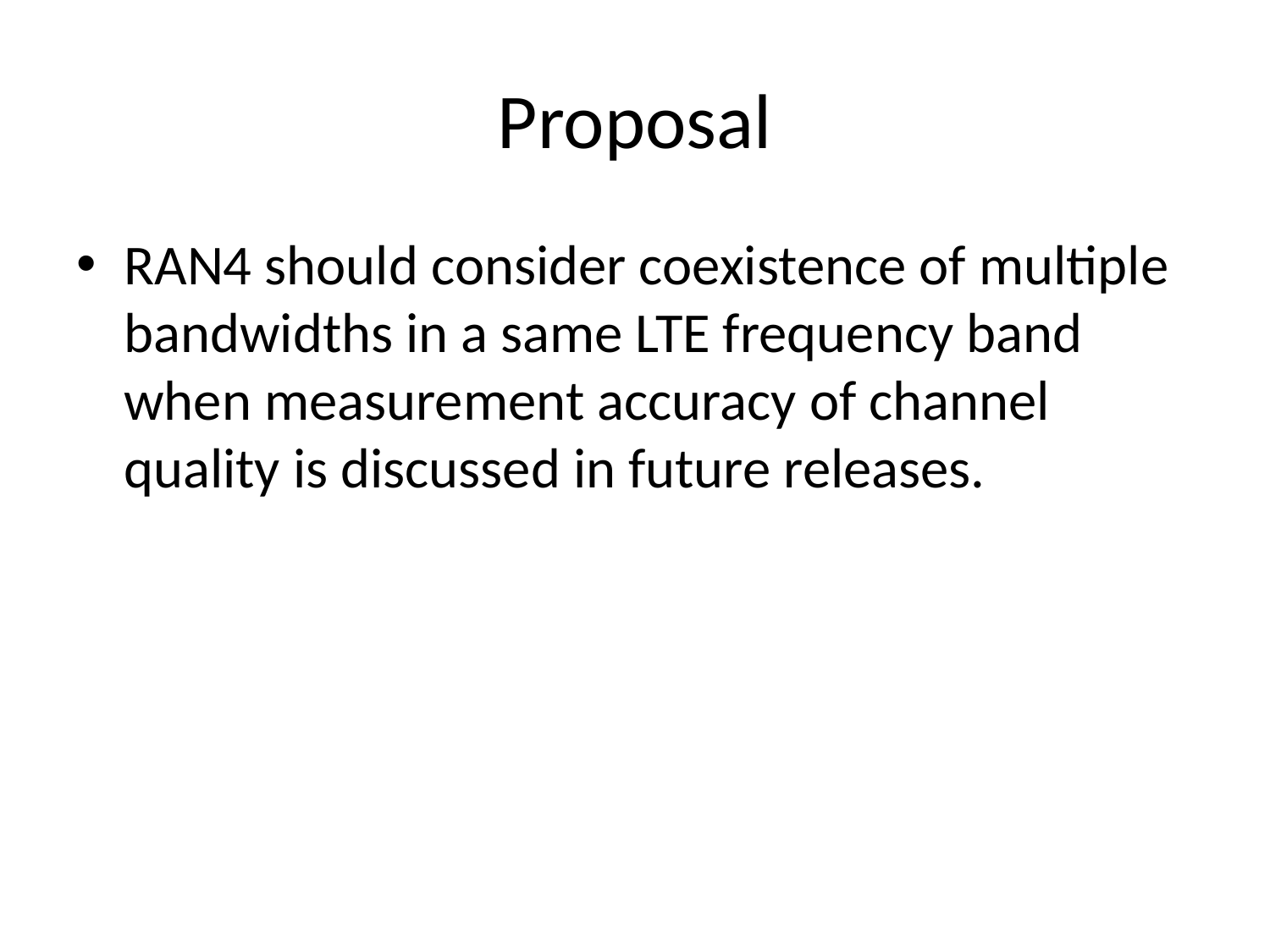

# Proposal
RAN4 should consider coexistence of multiple bandwidths in a same LTE frequency band when measurement accuracy of channel quality is discussed in future releases.